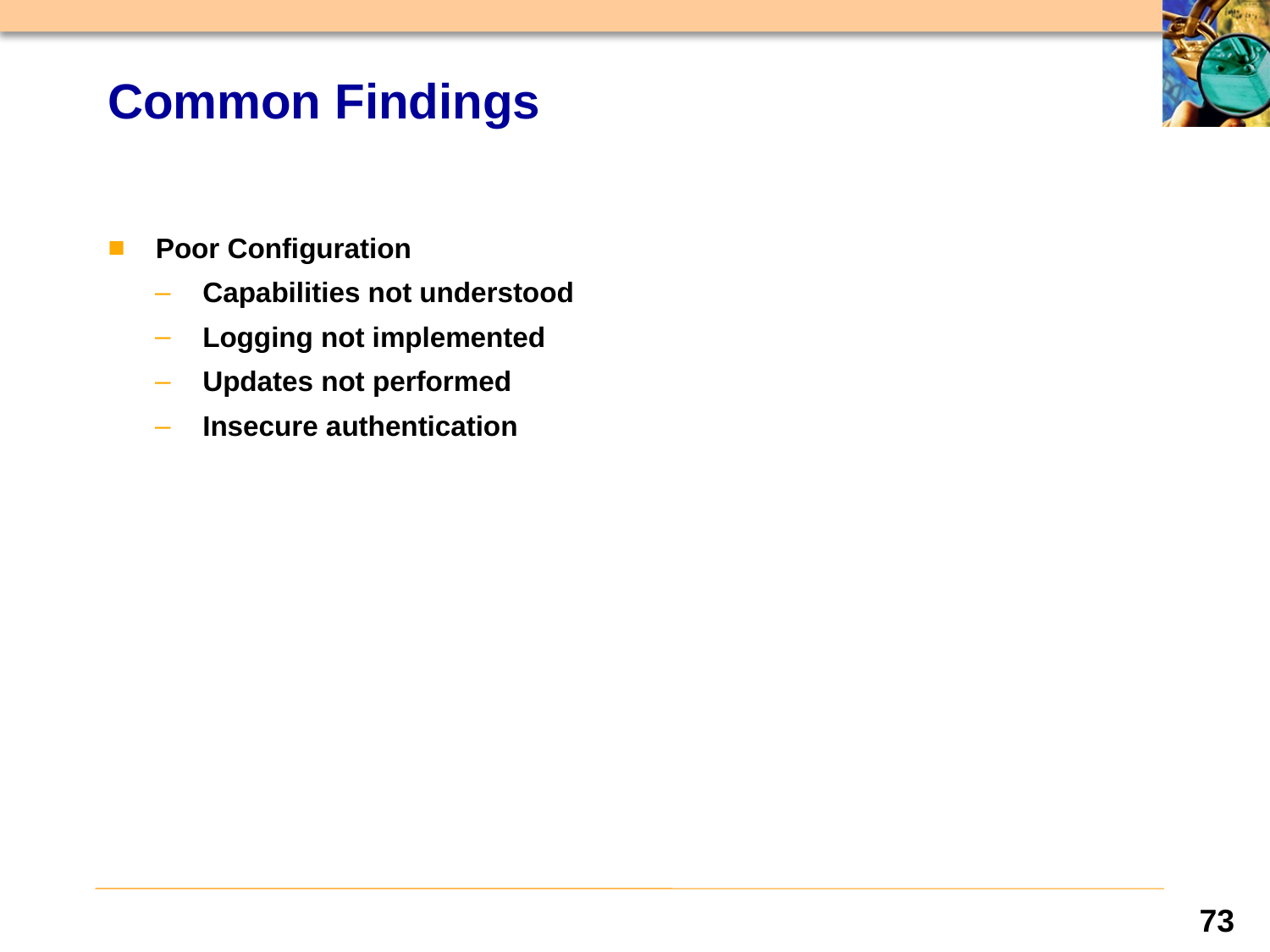

# Common Findings

Poor Configuration
Capabilities not understood
Logging not implemented
Updates not performed
Insecure authentication